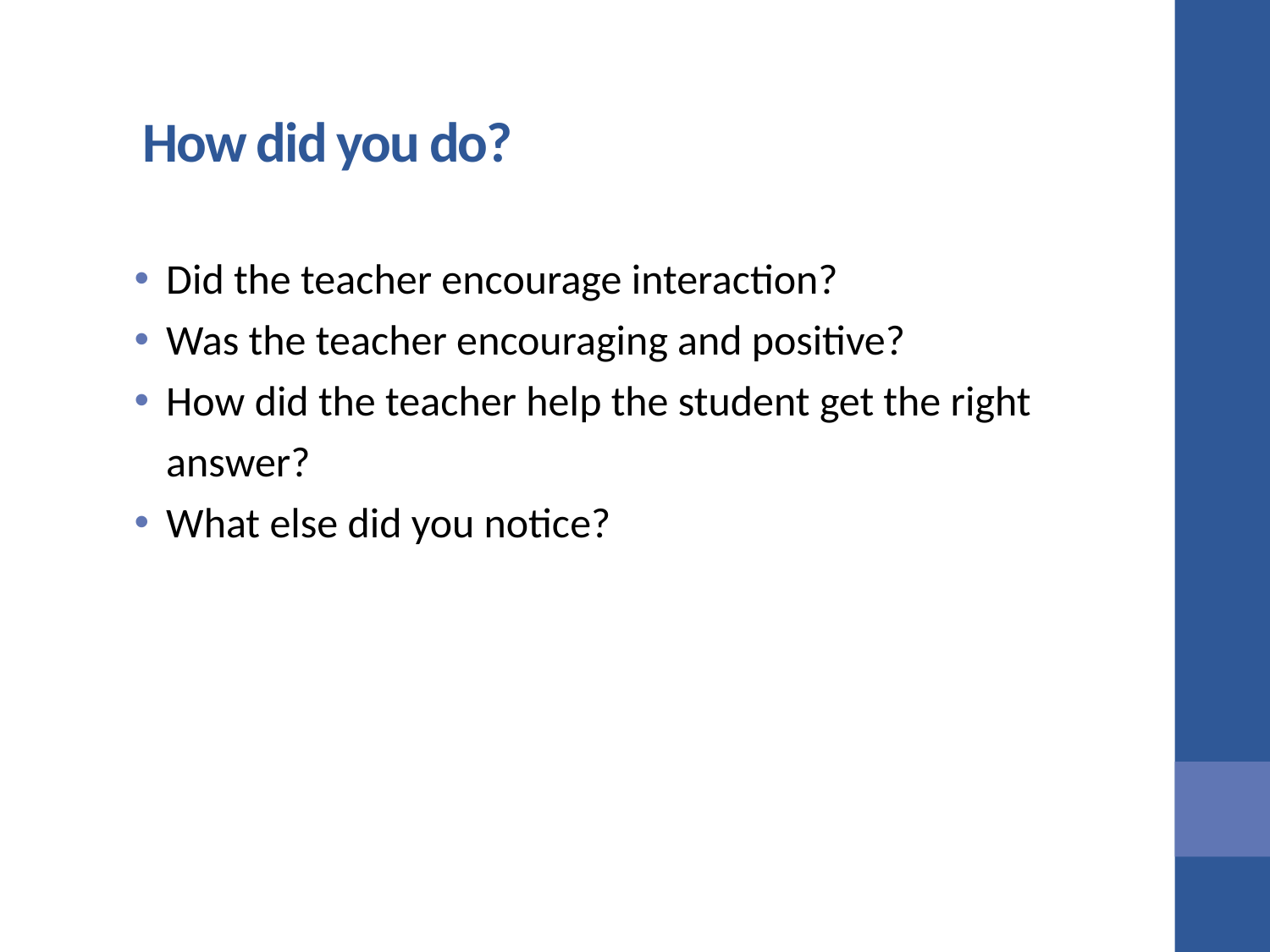

# How did you do?
Did the teacher encourage interaction?
Was the teacher encouraging and positive?
How did the teacher help the student get the right answer?
What else did you notice?